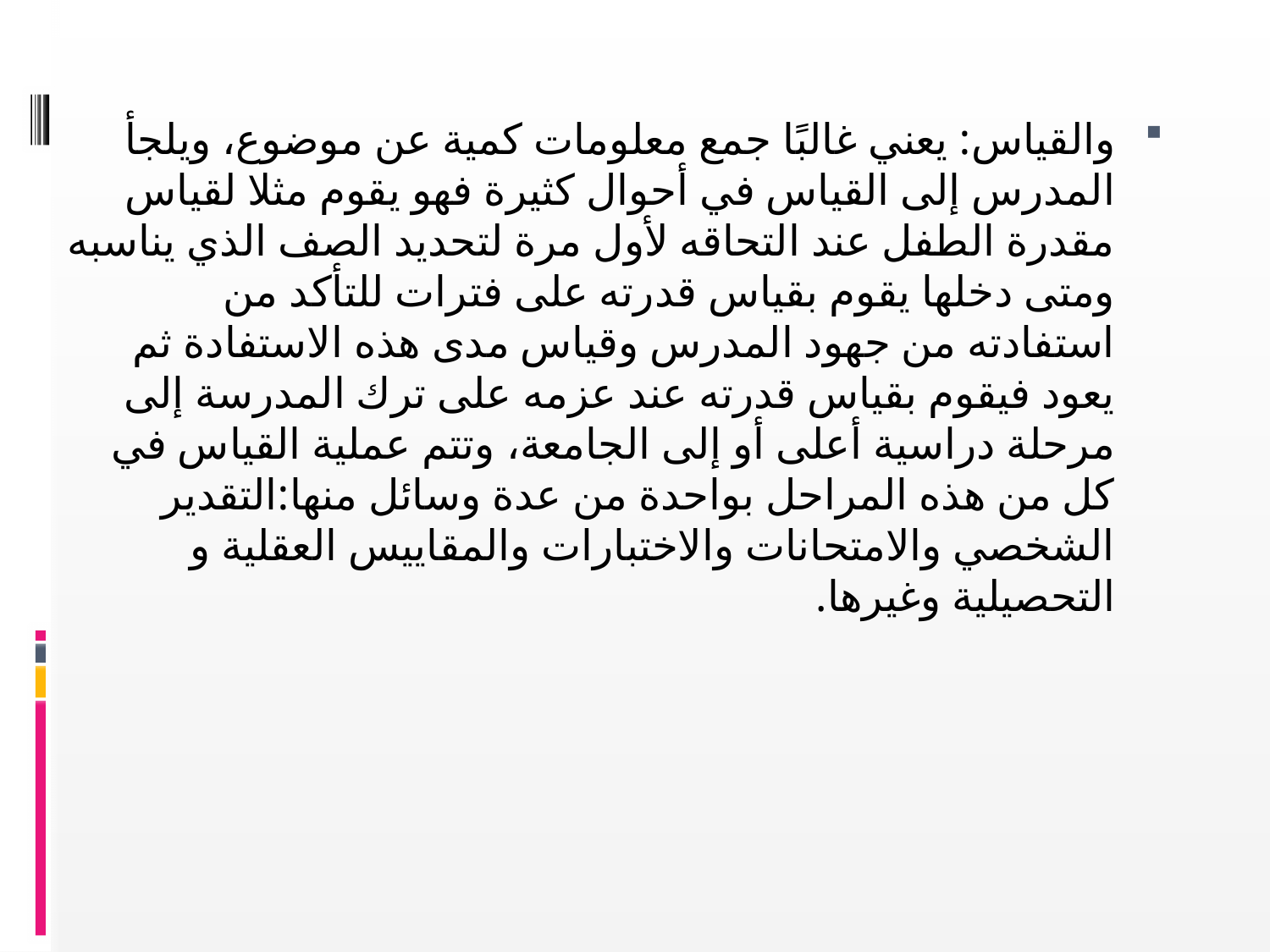

والقياس: يعني غالبًا جمع معلومات كمية عن موضوع، ويلجأ المدرس إلى القياس في أحوال كثيرة فهو يقوم مثلا لقياس مقدرة الطفل عند التحاقه لأول مرة لتحديد الصف الذي يناسبه ومتى دخلها يقوم بقياس قدرته على فترات للتأكد من استفادته من جهود المدرس وقياس مدى هذه الاستفادة ثم يعود فيقوم بقياس قدرته عند عزمه على ترك المدرسة إلى مرحلة دراسية أعلى أو إلى الجامعة، وتتم عملية القياس في كل من هذه المراحل بواحدة من عدة وسائل منها:التقدير الشخصي والامتحانات والاختبارات والمقاييس العقلية و التحصيلية وغيرها.